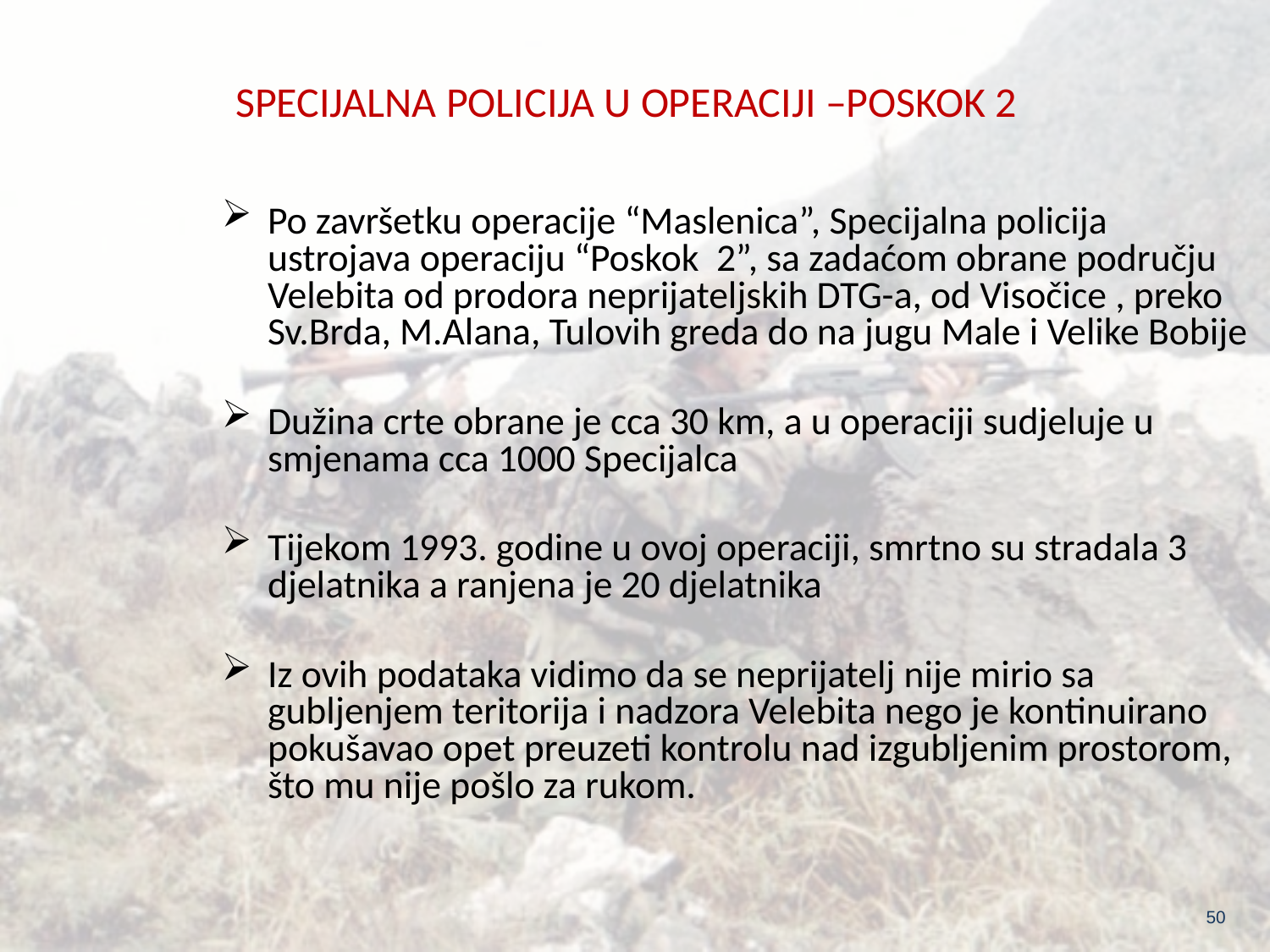

SPECIJALNA POLICIJA U OPERACIJI –POSKOK 2
Po završetku operacije “Maslenica”, Specijalna policija ustrojava operaciju “Poskok  2”, sa zadaćom obrane području Velebita od prodora neprijateljskih DTG-a, od Visočice , preko Sv.Brda, M.Alana, Tulovih greda do na jugu Male i Velike Bobije

Dužina crte obrane je cca 30 km, a u operaciji sudjeluje u smjenama cca 1000 Specijalca

Tijekom 1993. godine u ovoj operaciji, smrtno su stradala 3 djelatnika a ranjena je 20 djelatnika

Iz ovih podataka vidimo da se neprijatelj nije mirio sa gubljenjem teritorija i nadzora Velebita nego je kontinuirano pokušavao opet preuzeti kontrolu nad izgubljenim prostorom, što mu nije pošlo za rukom.

50